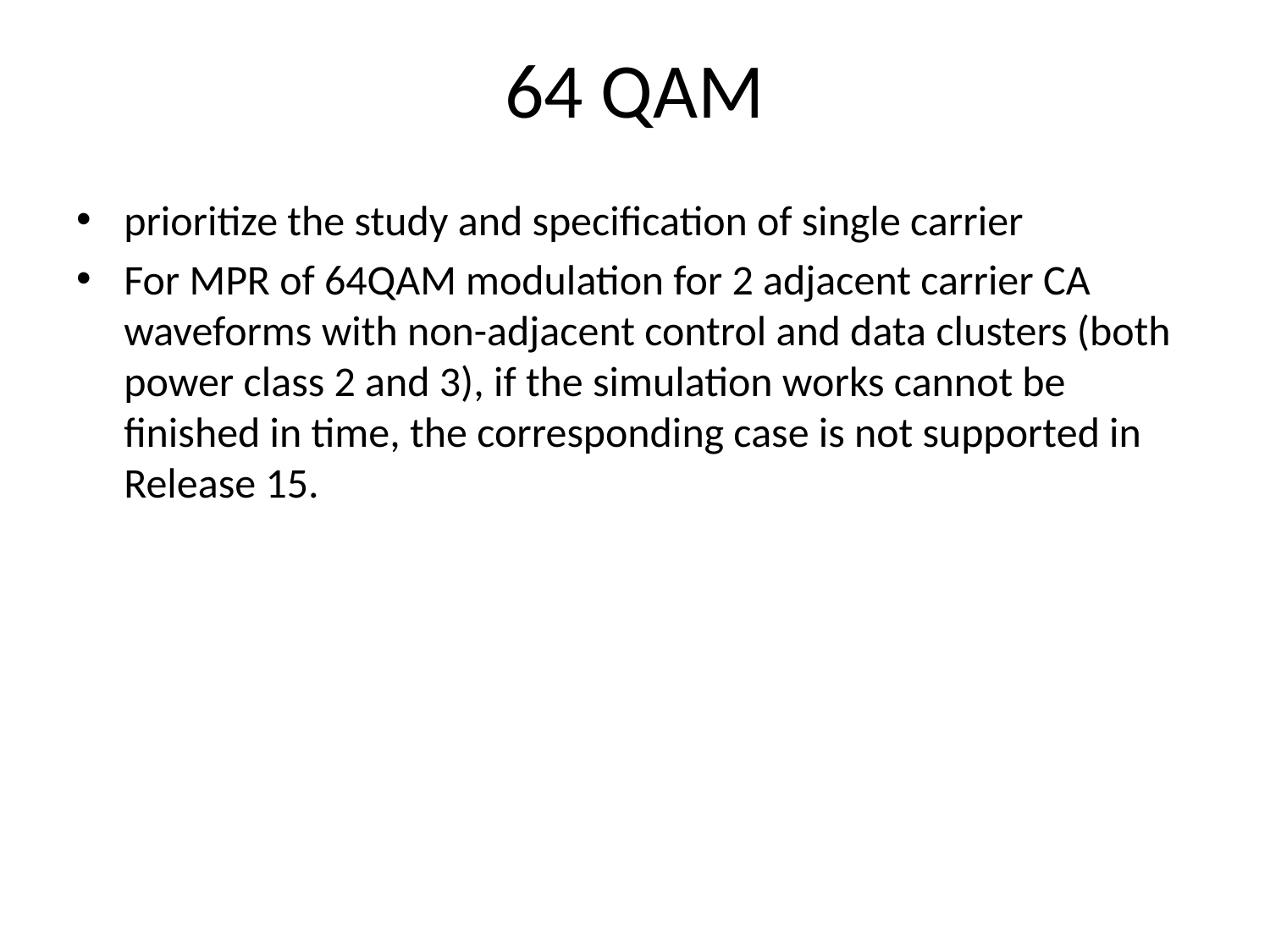

# 64 QAM

prioritize the study and specification of single carrier
For MPR of 64QAM modulation for 2 adjacent carrier CA waveforms with non-adjacent control and data clusters (both power class 2 and 3), if the simulation works cannot be finished in time, the corresponding case is not supported in Release 15.